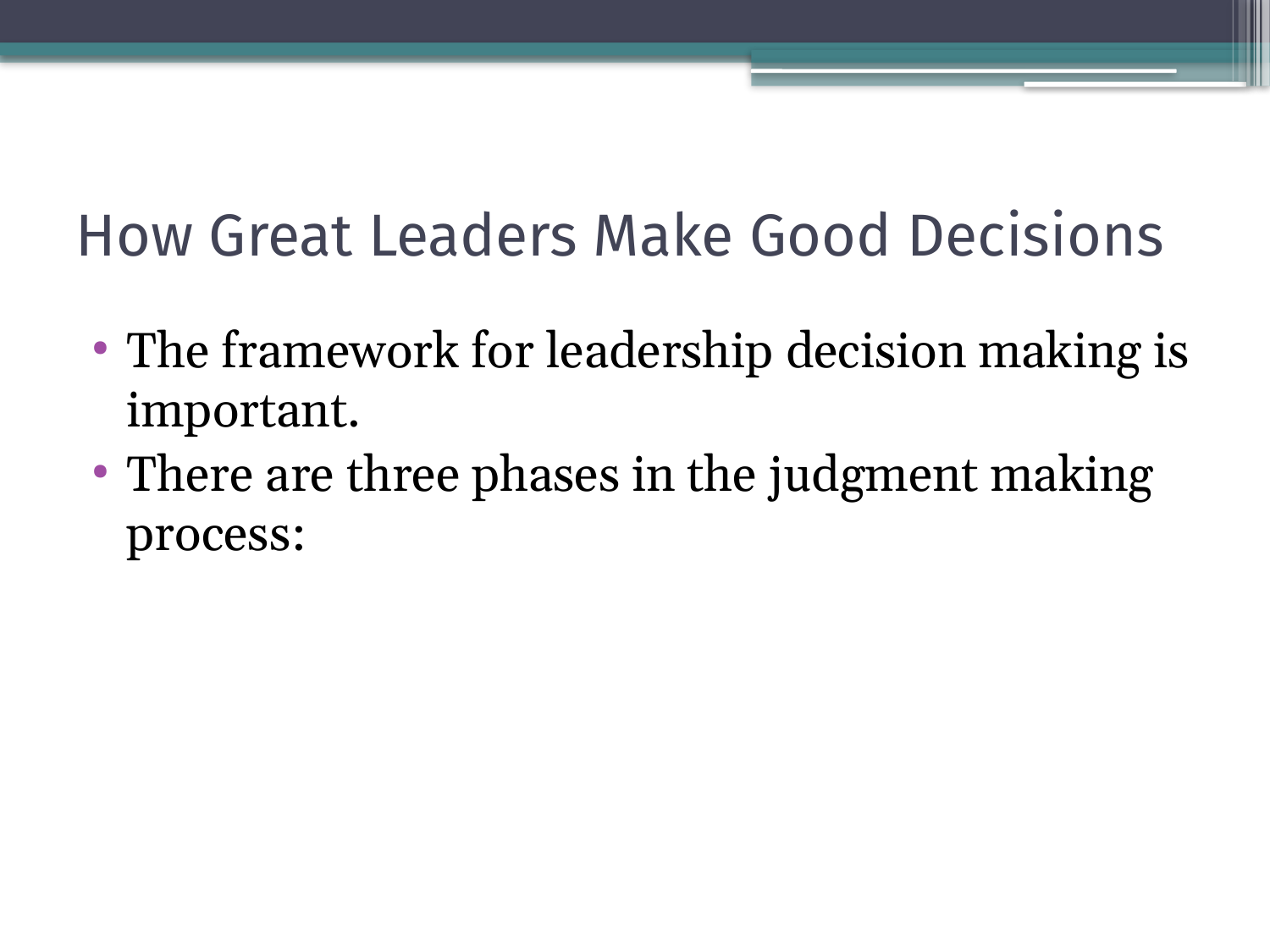

# How Great Leaders Make Good Decisions
The framework for leadership decision making is important.
There are three phases in the judgment making process: